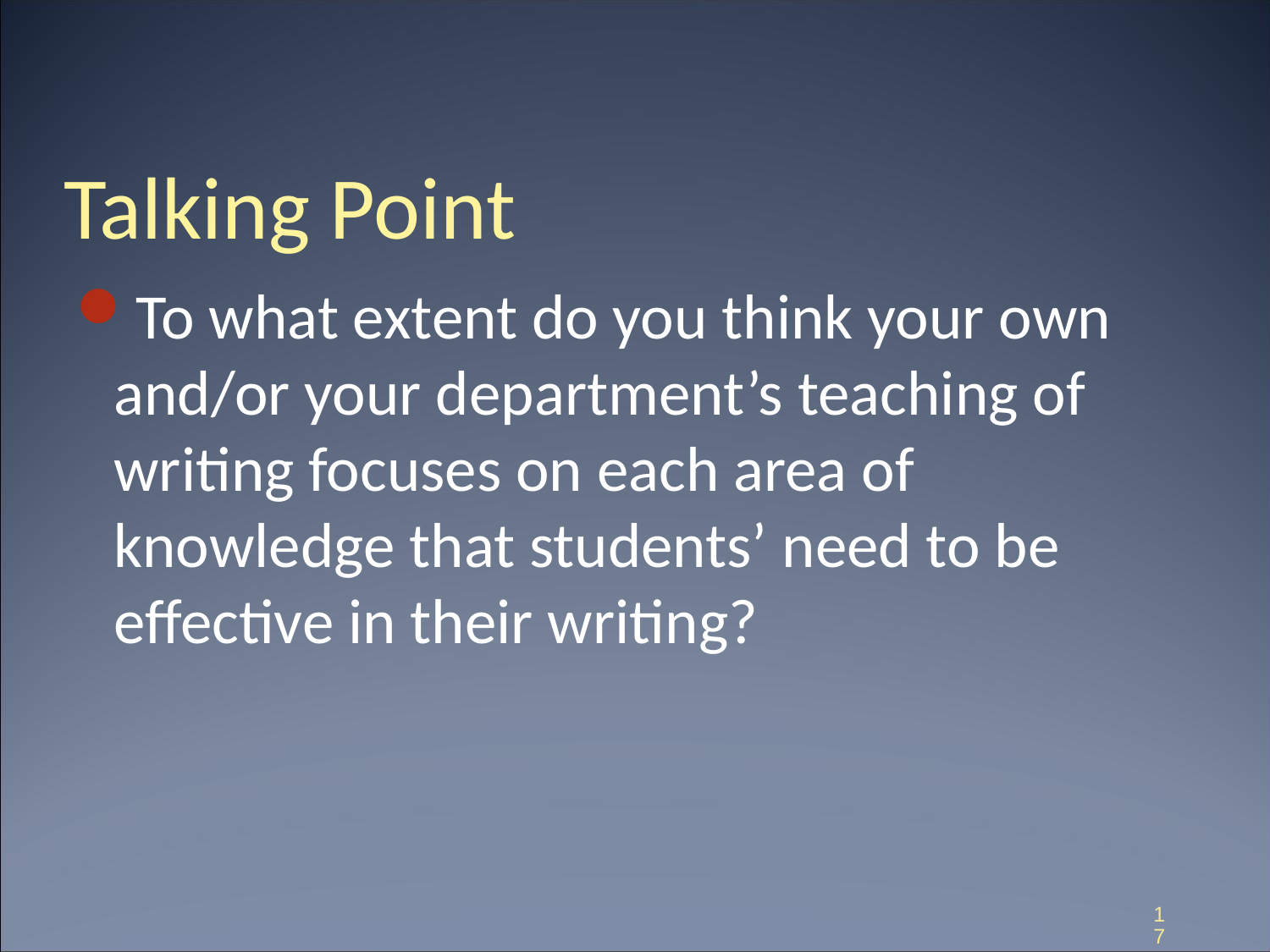

# Talking Point
To what extent do you think your own and/or your department’s teaching of writing focuses on each area of knowledge that students’ need to be effective in their writing?
17